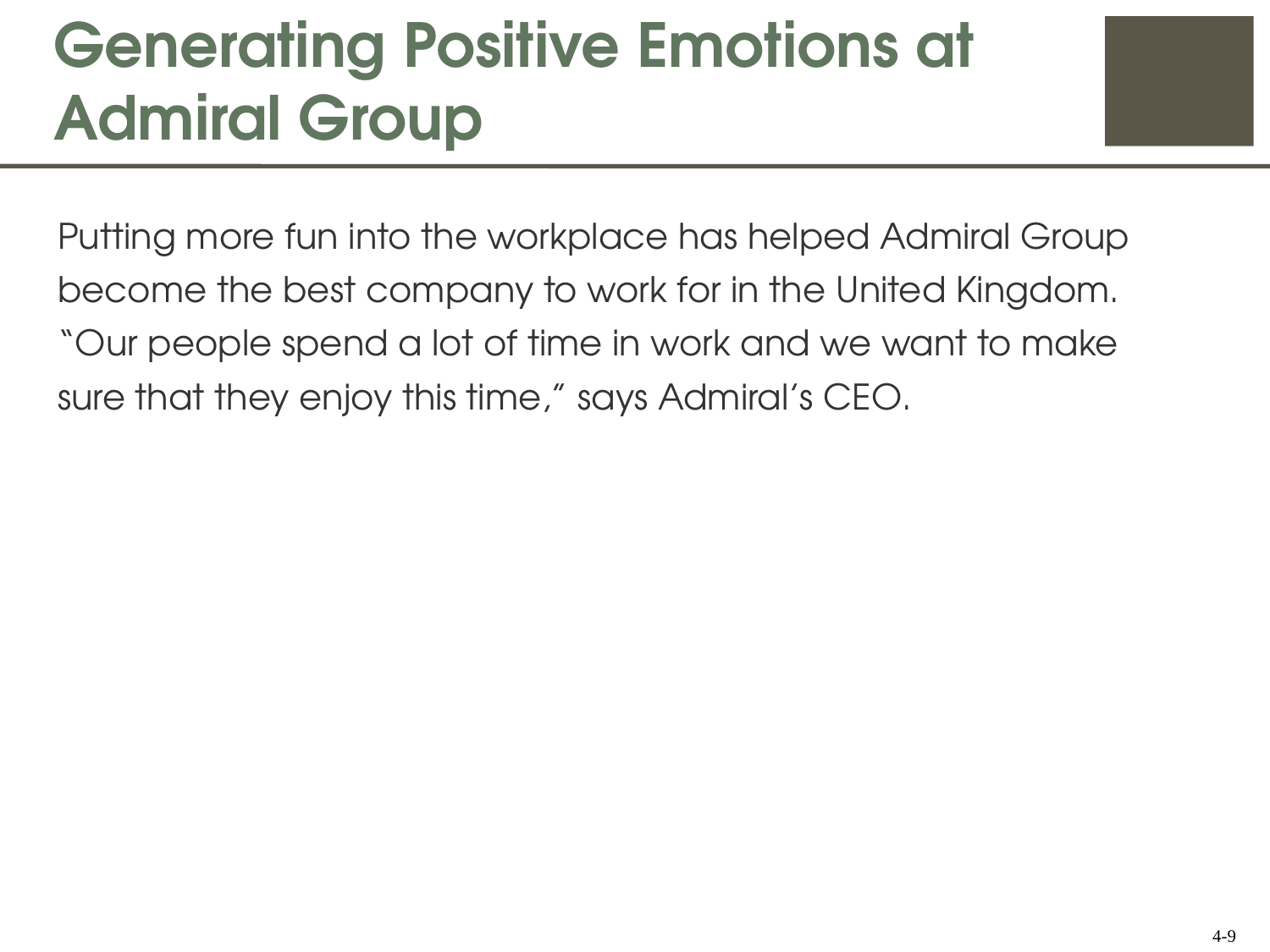

# Generating Positive Emotions at Admiral Group
Putting more fun into the workplace has helped Admiral Group become the best company to work for in the United Kingdom. “Our people spend a lot of time in work and we want to make sure that they enjoy this time,” says Admiral’s CEO.